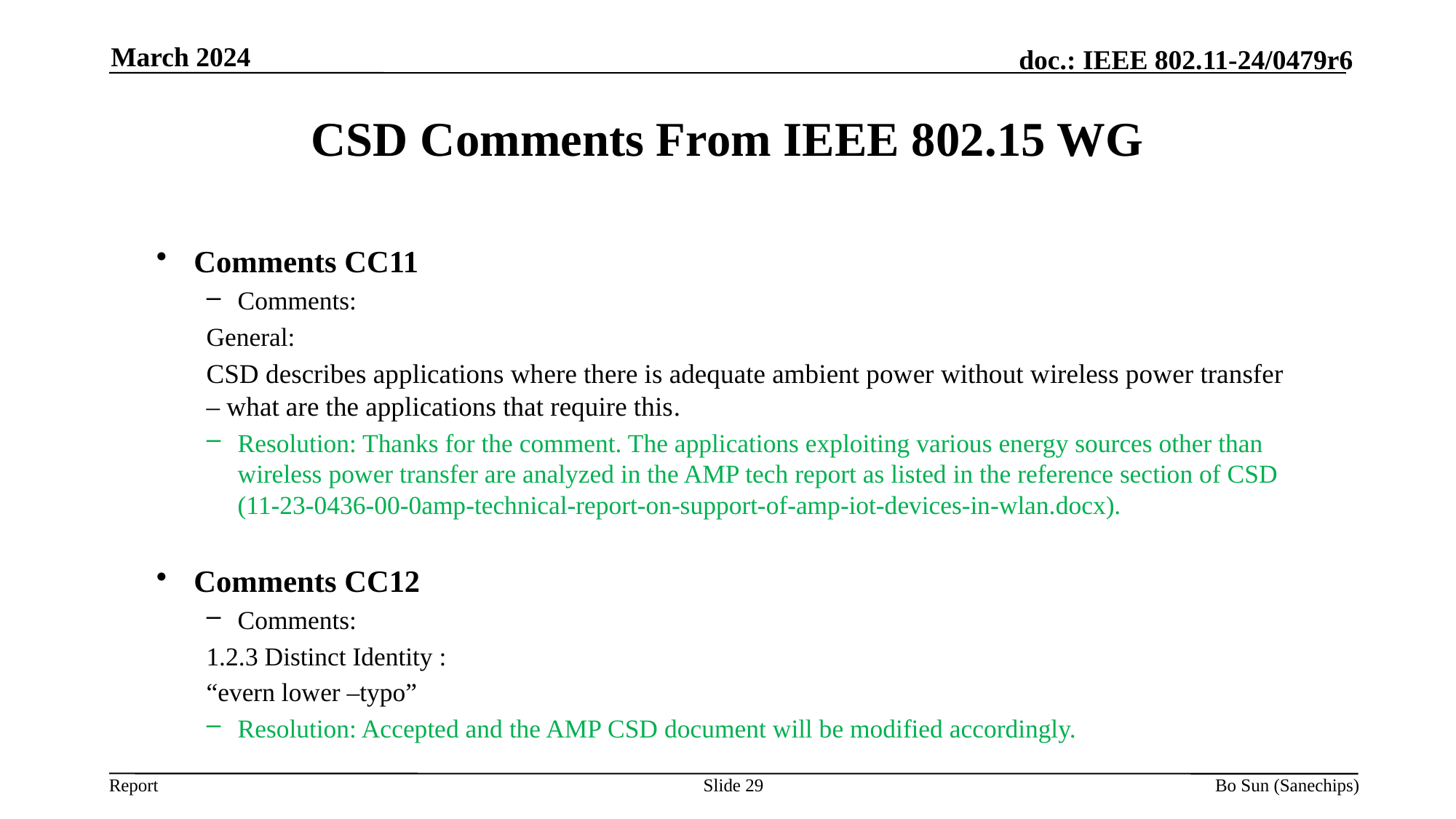

March 2024
CSD Comments From IEEE 802.15 WG
Comments CC11
Comments:
General:
CSD describes applications where there is adequate ambient power without wireless power transfer – what are the applications that require this.
Resolution: Thanks for the comment. The applications exploiting various energy sources other than wireless power transfer are analyzed in the AMP tech report as listed in the reference section of CSD (11-23-0436-00-0amp-technical-report-on-support-of-amp-iot-devices-in-wlan.docx).

Comments CC12
Comments:
1.2.3 Distinct Identity :
“evern lower –typo”
Resolution: Accepted and the AMP CSD document will be modified accordingly.

Slide 29
Bo Sun (Sanechips)